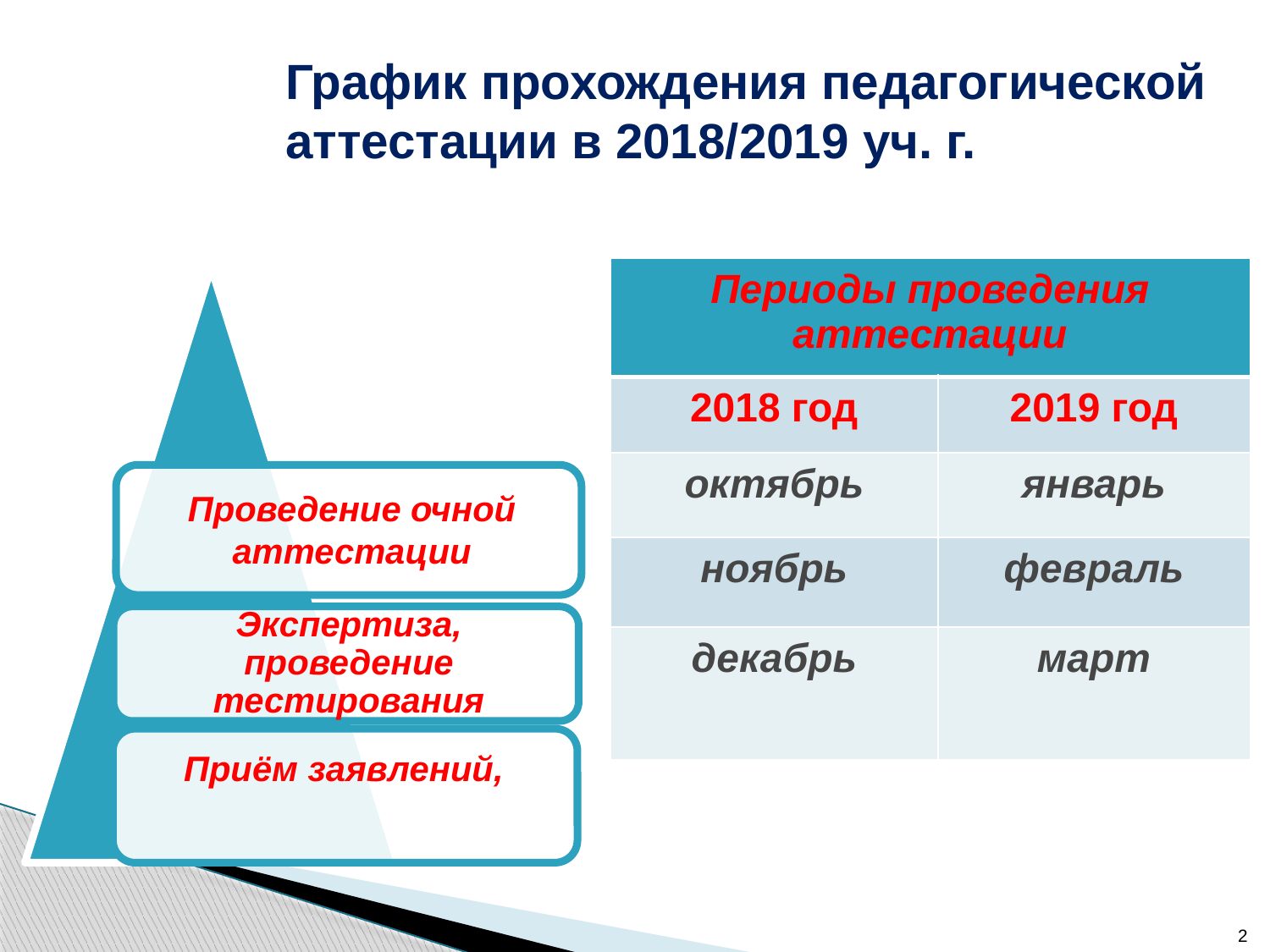

# График прохождения педагогической аттестации в 2018/2019 уч. г.
| Периоды проведения аттестации |  |
| --- | --- |
| 2018 год | 2019 год |
| октябрь | январь |
| ноябрь | февраль |
| декабрь | март |
Приём заявлений,

Экспертиза, проведение тестирования

Проведение очной аттестации

2